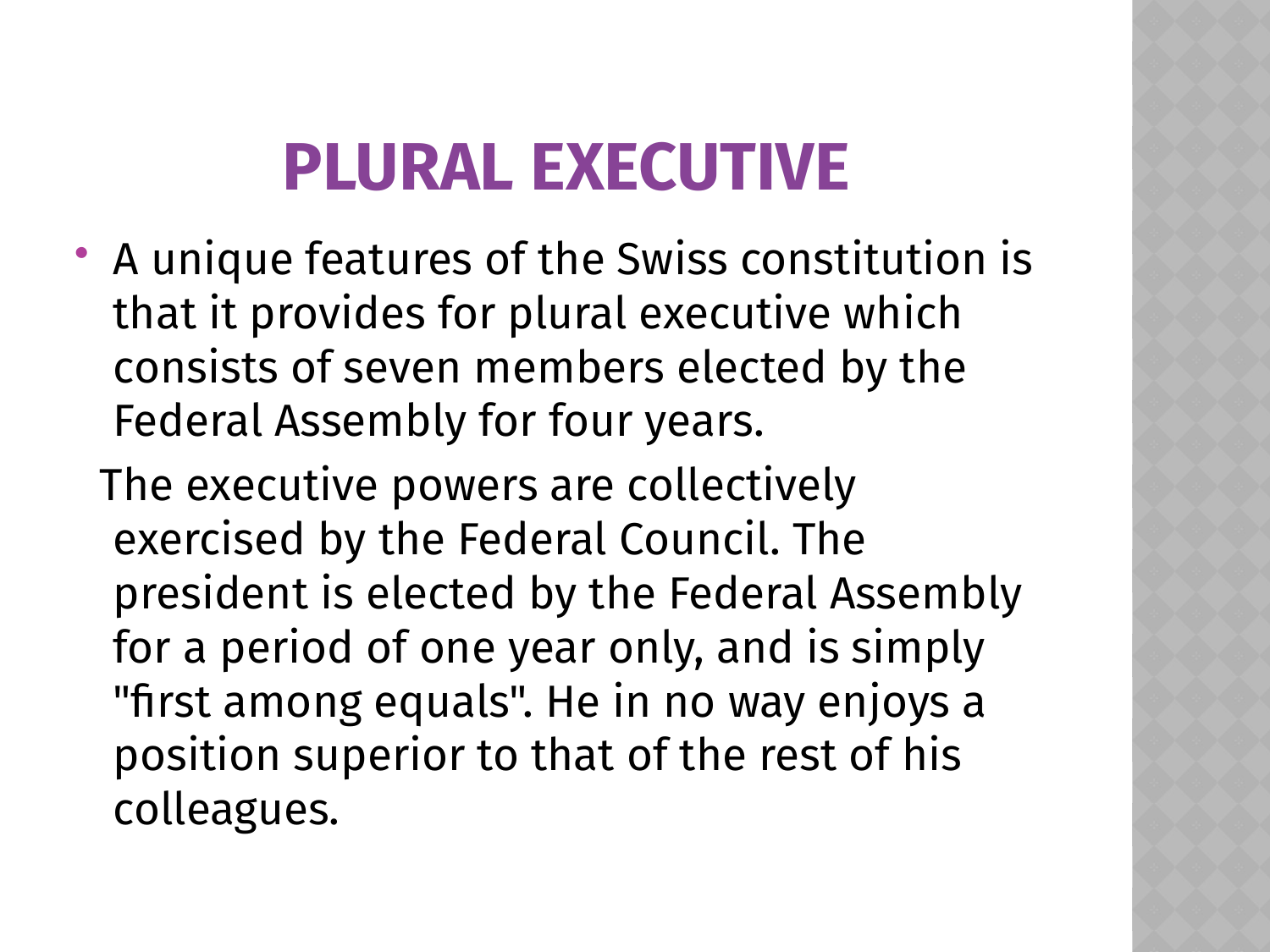

# Plural Executive
A unique features of the Swiss constitution is that it provides for plural executive which consists of seven members elected by the Federal Assembly for four years.
  The executive powers are collectively exercised by the Federal Council. The president is elected by the Federal Assembly for a period of one year only, and is simply "first among equals". He in no way enjoys a position superior to that of the rest of his colleagues.